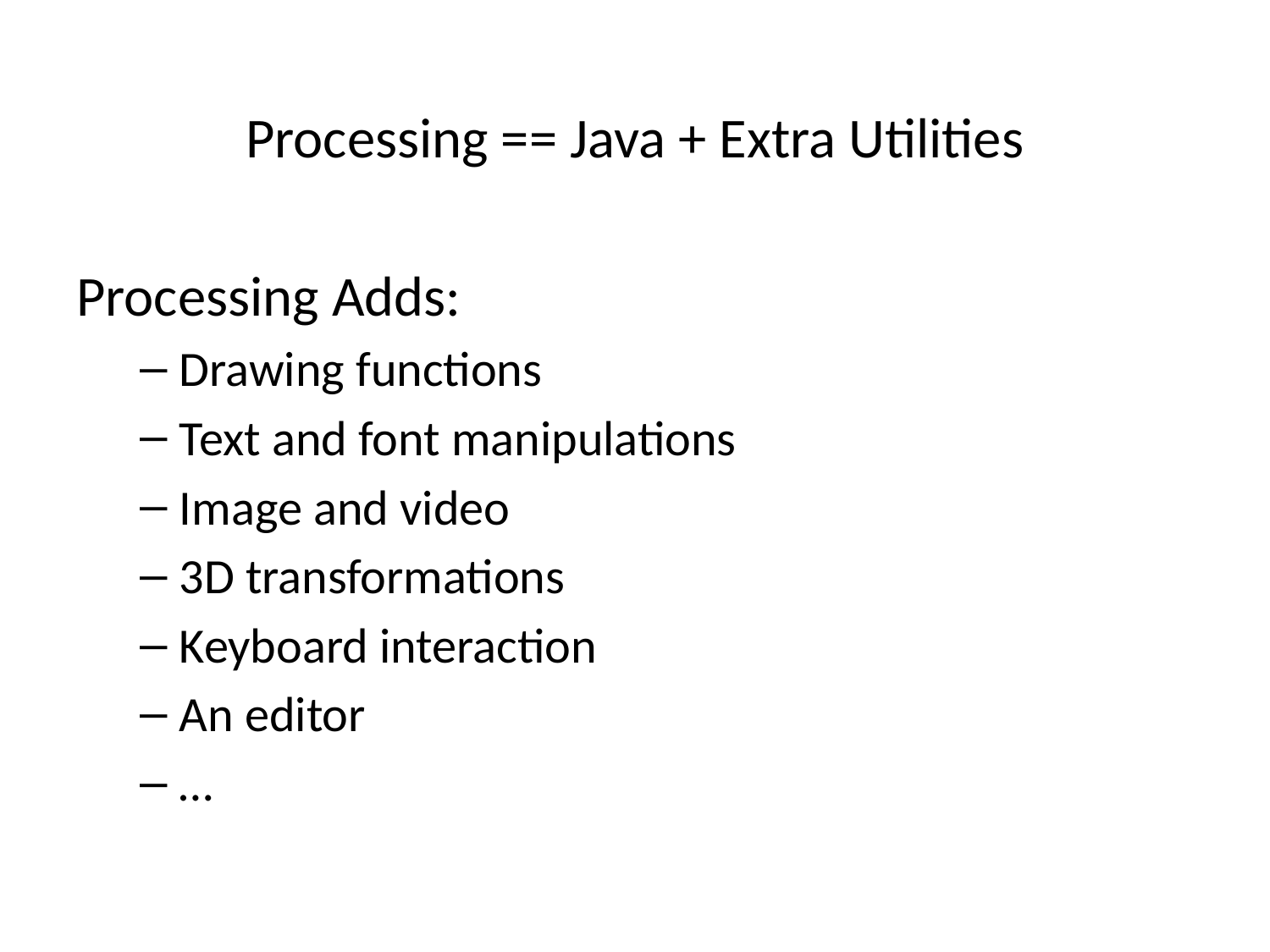

Processing == Java + Extra Utilities

Processing Adds:
Drawing functions
Text and font manipulations
Image and video
3D transformations
Keyboard interaction
An editor
…